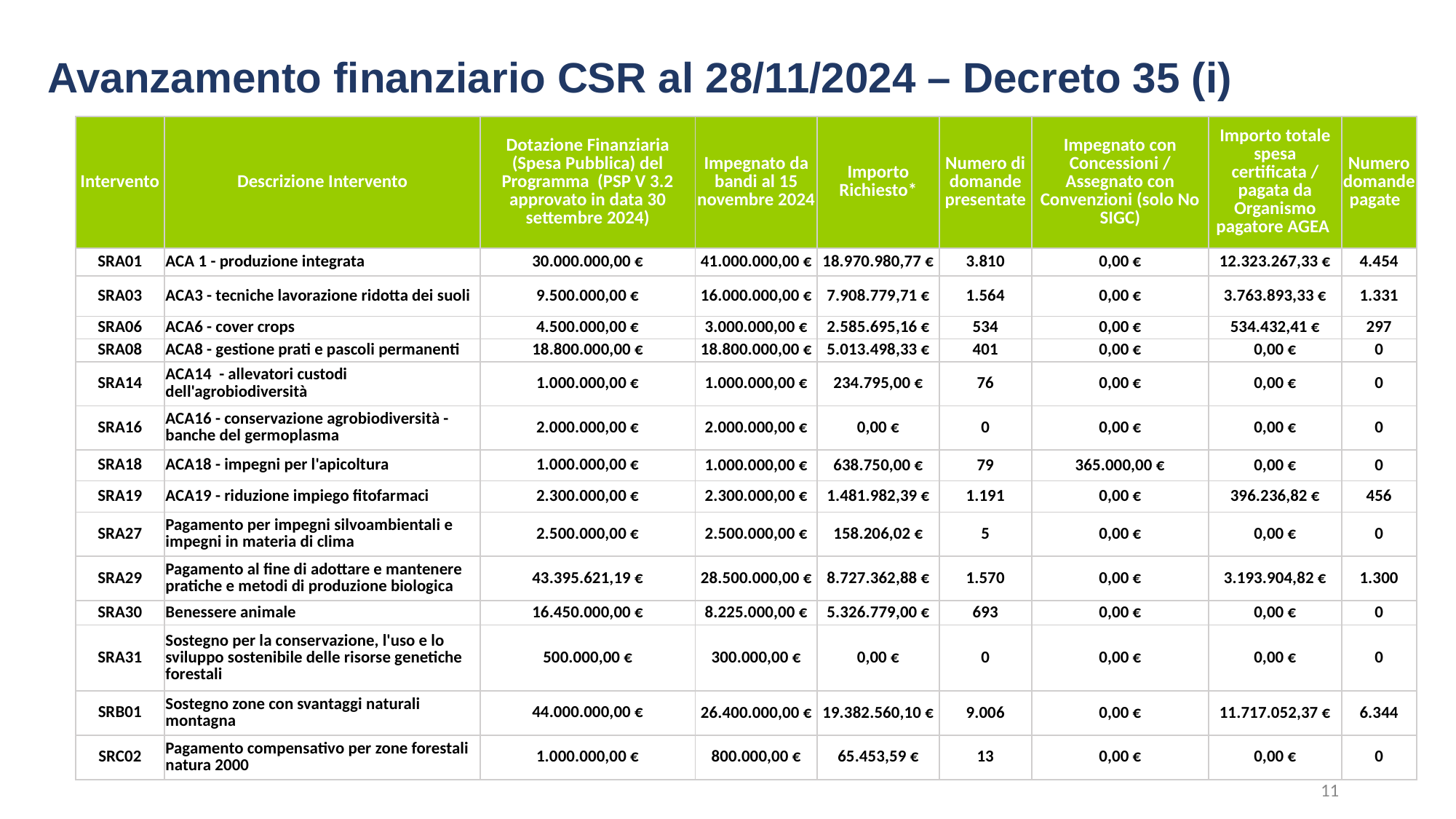

Avanzamento finanziario CSR al 28/11/2024 – Decreto 35 (i)

| Intervento | Descrizione Intervento | Dotazione Finanziaria (Spesa Pubblica) del Programma (PSP V 3.2 approvato in data 30 settembre 2024) | Impegnato da bandi al 15 novembre 2024 | Importo Richiesto\* | Numero di domande presentate | Impegnato con Concessioni / Assegnato con Convenzioni (solo No SIGC) | Importo totale spesa certificata / pagata da Organismo pagatore AGEA | Numero domande pagate |
| --- | --- | --- | --- | --- | --- | --- | --- | --- |
| SRA01 | ACA 1 - produzione integrata | 30.000.000,00 € | 41.000.000,00 € | 18.970.980,77 € | 3.810 | 0,00 € | 12.323.267,33 € | 4.454 |
| SRA03 | ACA3 - tecniche lavorazione ridotta dei suoli | 9.500.000,00 € | 16.000.000,00 € | 7.908.779,71 € | 1.564 | 0,00 € | 3.763.893,33 € | 1.331 |
| SRA06 | ACA6 - cover crops | 4.500.000,00 € | 3.000.000,00 € | 2.585.695,16 € | 534 | 0,00 € | 534.432,41 € | 297 |
| SRA08 | ACA8 - gestione prati e pascoli permanenti | 18.800.000,00 € | 18.800.000,00 € | 5.013.498,33 € | 401 | 0,00 € | 0,00 € | 0 |
| SRA14 | ACA14 - allevatori custodi dell'agrobiodiversità | 1.000.000,00 € | 1.000.000,00 € | 234.795,00 € | 76 | 0,00 € | 0,00 € | 0 |
| SRA16 | ACA16 - conservazione agrobiodiversità - banche del germoplasma | 2.000.000,00 € | 2.000.000,00 € | 0,00 € | 0 | 0,00 € | 0,00 € | 0 |
| SRA18 | ACA18 - impegni per l'apicoltura | 1.000.000,00 € | 1.000.000,00 € | 638.750,00 € | 79 | 365.000,00 € | 0,00 € | 0 |
| SRA19 | ACA19 - riduzione impiego fitofarmaci | 2.300.000,00 € | 2.300.000,00 € | 1.481.982,39 € | 1.191 | 0,00 € | 396.236,82 € | 456 |
| SRA27 | Pagamento per impegni silvoambientali e impegni in materia di clima | 2.500.000,00 € | 2.500.000,00 € | 158.206,02 € | 5 | 0,00 € | 0,00 € | 0 |
| SRA29 | Pagamento al fine di adottare e mantenere pratiche e metodi di produzione biologica | 43.395.621,19 € | 28.500.000,00 € | 8.727.362,88 € | 1.570 | 0,00 € | 3.193.904,82 € | 1.300 |
| SRA30 | Benessere animale | 16.450.000,00 € | 8.225.000,00 € | 5.326.779,00 € | 693 | 0,00 € | 0,00 € | 0 |
| SRA31 | Sostegno per la conservazione, l'uso e lo sviluppo sostenibile delle risorse genetiche forestali | 500.000,00 € | 300.000,00 € | 0,00 € | 0 | 0,00 € | 0,00 € | 0 |
| SRB01 | Sostegno zone con svantaggi naturali montagna | 44.000.000,00 € | 26.400.000,00 € | 19.382.560,10 € | 9.006 | 0,00 € | 11.717.052,37 € | 6.344 |
| SRC02 | Pagamento compensativo per zone forestali natura 2000 | 1.000.000,00 € | 800.000,00 € | 65.453,59 € | 13 | 0,00 € | 0,00 € | 0 |